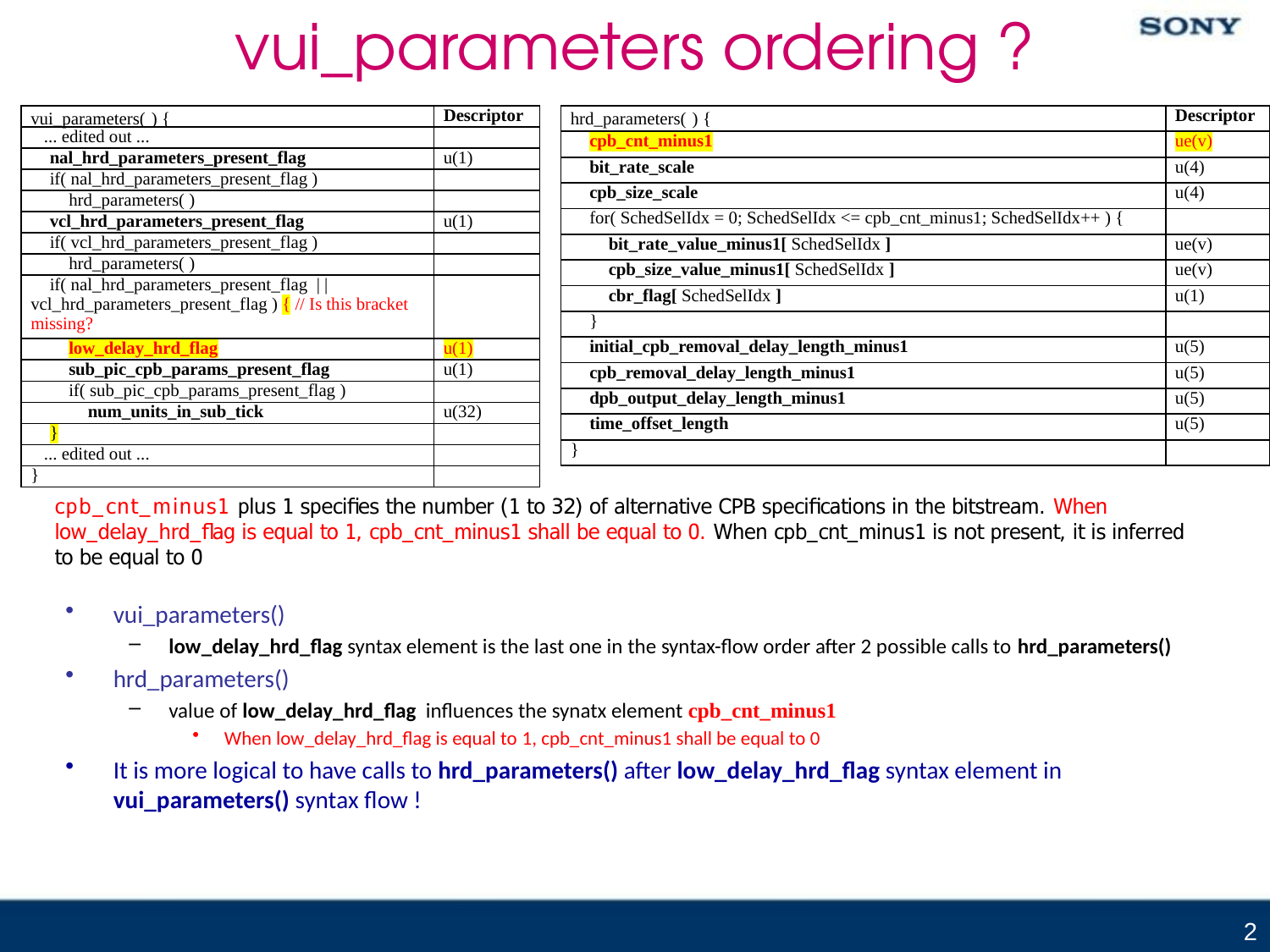

# vui_parameters ordering ?
| vui\_parameters( ) { | Descriptor |
| --- | --- |
| ... edited out ... |  |
| nal\_hrd\_parameters\_present\_flag | u(1) |
| if( nal\_hrd\_parameters\_present\_flag ) |  |
| hrd\_parameters( ) |  |
| vcl\_hrd\_parameters\_present\_flag | u(1) |
| if( vcl\_hrd\_parameters\_present\_flag ) |  |
| hrd\_parameters( ) |  |
| if( nal\_hrd\_parameters\_present\_flag | | vcl\_hrd\_parameters\_present\_flag ) { // Is this bracket missing? |  |
| low\_delay\_hrd\_flag | u(1) |
| sub\_pic\_cpb\_params\_present\_flag | u(1) |
| if( sub\_pic\_cpb\_params\_present\_flag ) |  |
| num\_units\_in\_sub\_tick | u(32) |
| } |  |
| ... edited out ... |  |
| } |  |
| hrd\_parameters( ) { | Descriptor |
| --- | --- |
| cpb\_cnt\_minus1 | ue(v) |
| bit\_rate\_scale | u(4) |
| cpb\_size\_scale | u(4) |
| for( SchedSelIdx = 0; SchedSelIdx <= cpb\_cnt\_minus1; SchedSelIdx++ ) { |  |
| bit\_rate\_value\_minus1[ SchedSelIdx ] | ue(v) |
| cpb\_size\_value\_minus1[ SchedSelIdx ] | ue(v) |
| cbr\_flag[ SchedSelIdx ] | u(1) |
| } |  |
| initial\_cpb\_removal\_delay\_length\_minus1 | u(5) |
| cpb\_removal\_delay\_length\_minus1 | u(5) |
| dpb\_output\_delay\_length\_minus1 | u(5) |
| time\_offset\_length | u(5) |
| } |  |
cpb_cnt_minus1 plus 1 specifies the number (1 to 32) of alternative CPB specifications in the bitstream. When low_delay_hrd_flag is equal to 1, cpb_cnt_minus1 shall be equal to 0. When cpb_cnt_minus1 is not present, it is inferred to be equal to 0
vui_parameters()
low_delay_hrd_flag syntax element is the last one in the syntax-flow order after 2 possible calls to hrd_parameters()
hrd_parameters()
value of low_delay_hrd_flag  influences the synatx element cpb_cnt_minus1
When low_delay_hrd_flag is equal to 1, cpb_cnt_minus1 shall be equal to 0
It is more logical to have calls to hrd_parameters() after low_delay_hrd_flag syntax element in vui_parameters() syntax flow !
2